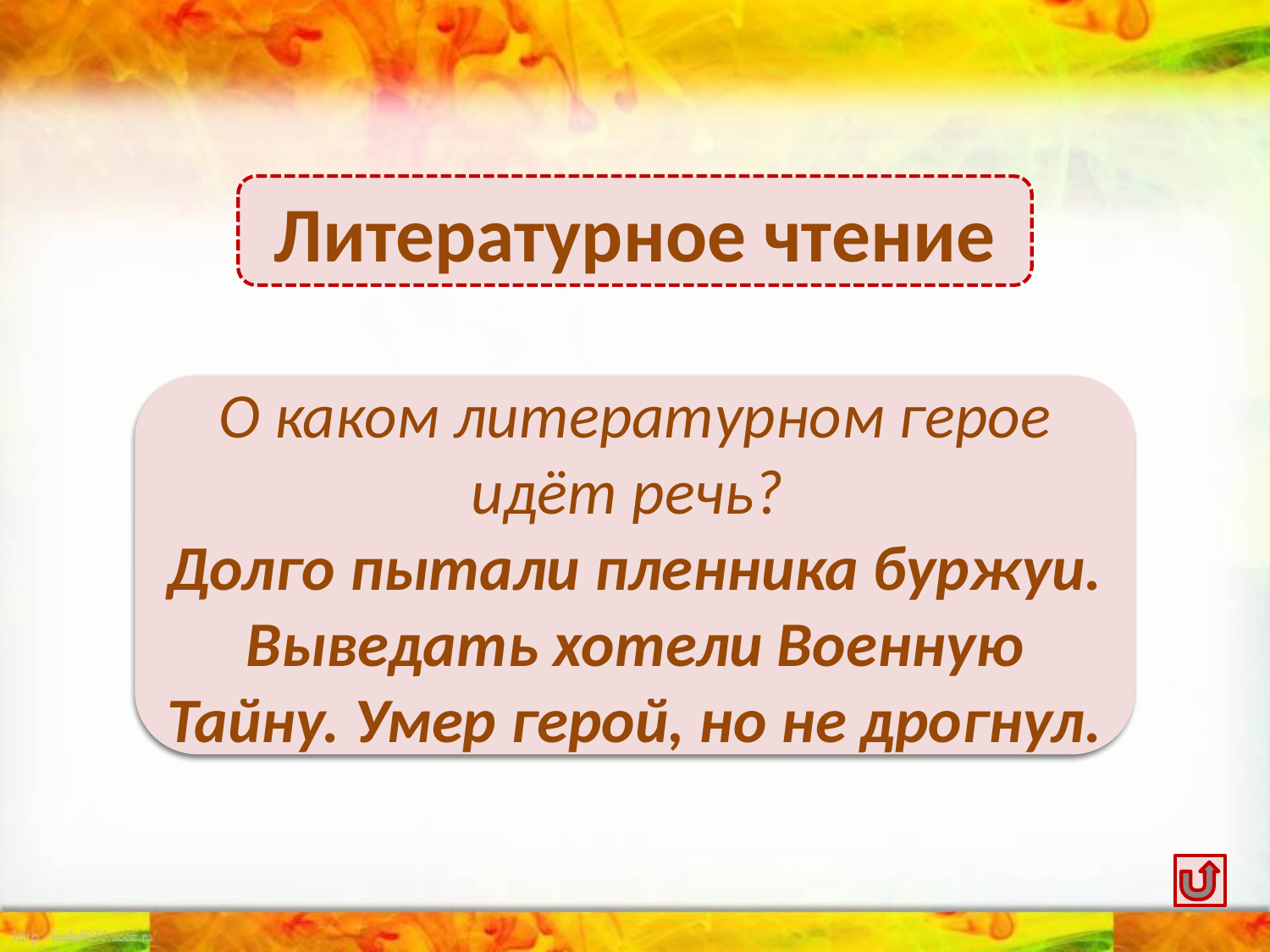

Литературное чтение
Мальчиш-Кибальчиш. «Мальчиш-Кибальчиш»
А. П. Гайдар
О каком литературном герое идёт речь?
Долго пытали пленника буржуи. Выведать хотели Военную Тайну. Умер герой, но не дрогнул.